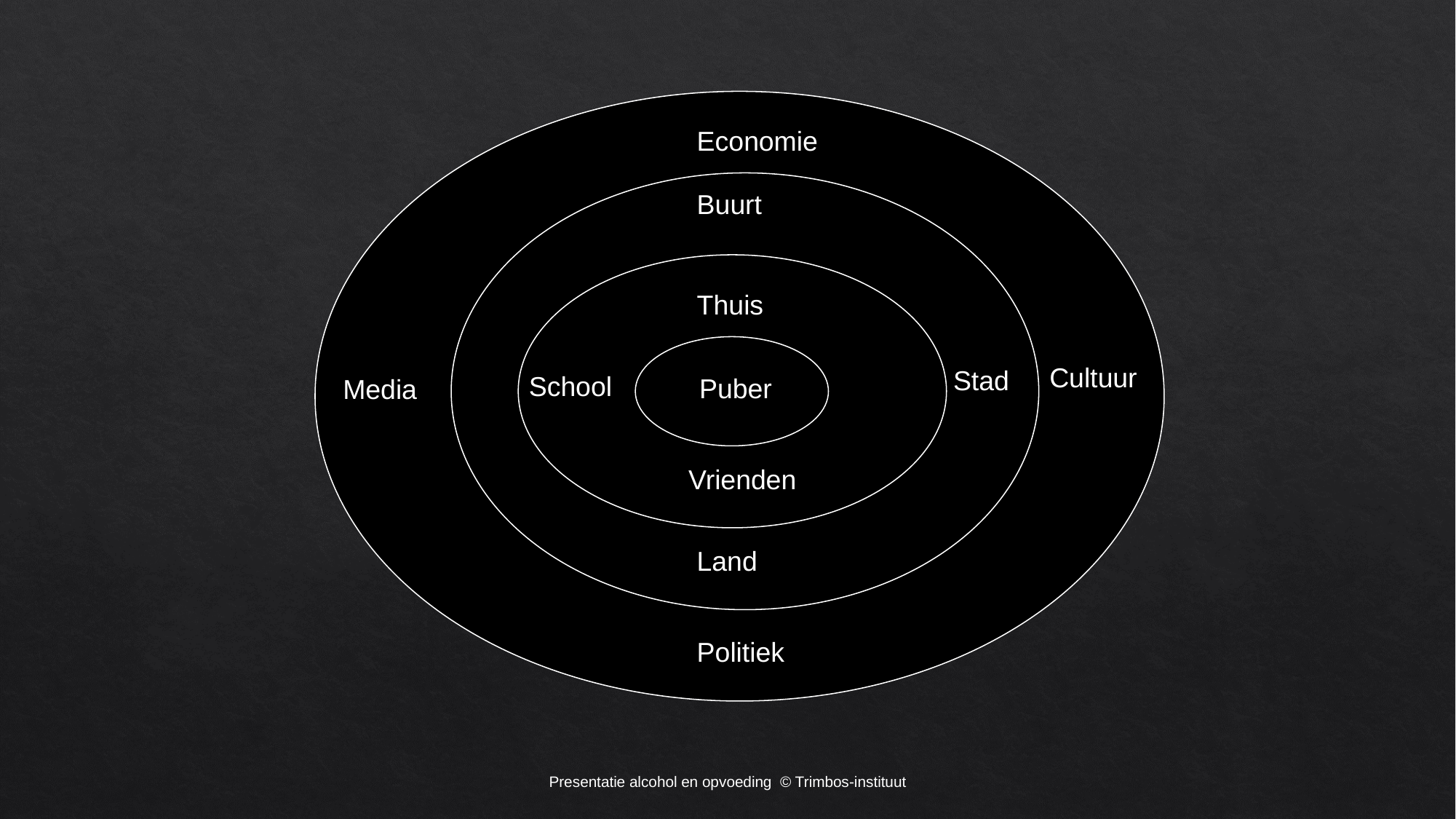

Economie

Buurt

Thuis

Cultuur
Stad
School
Puber
Media
Vrienden
Land
Politiek
Presentatie alcohol en opvoeding  © Trimbos-instituut